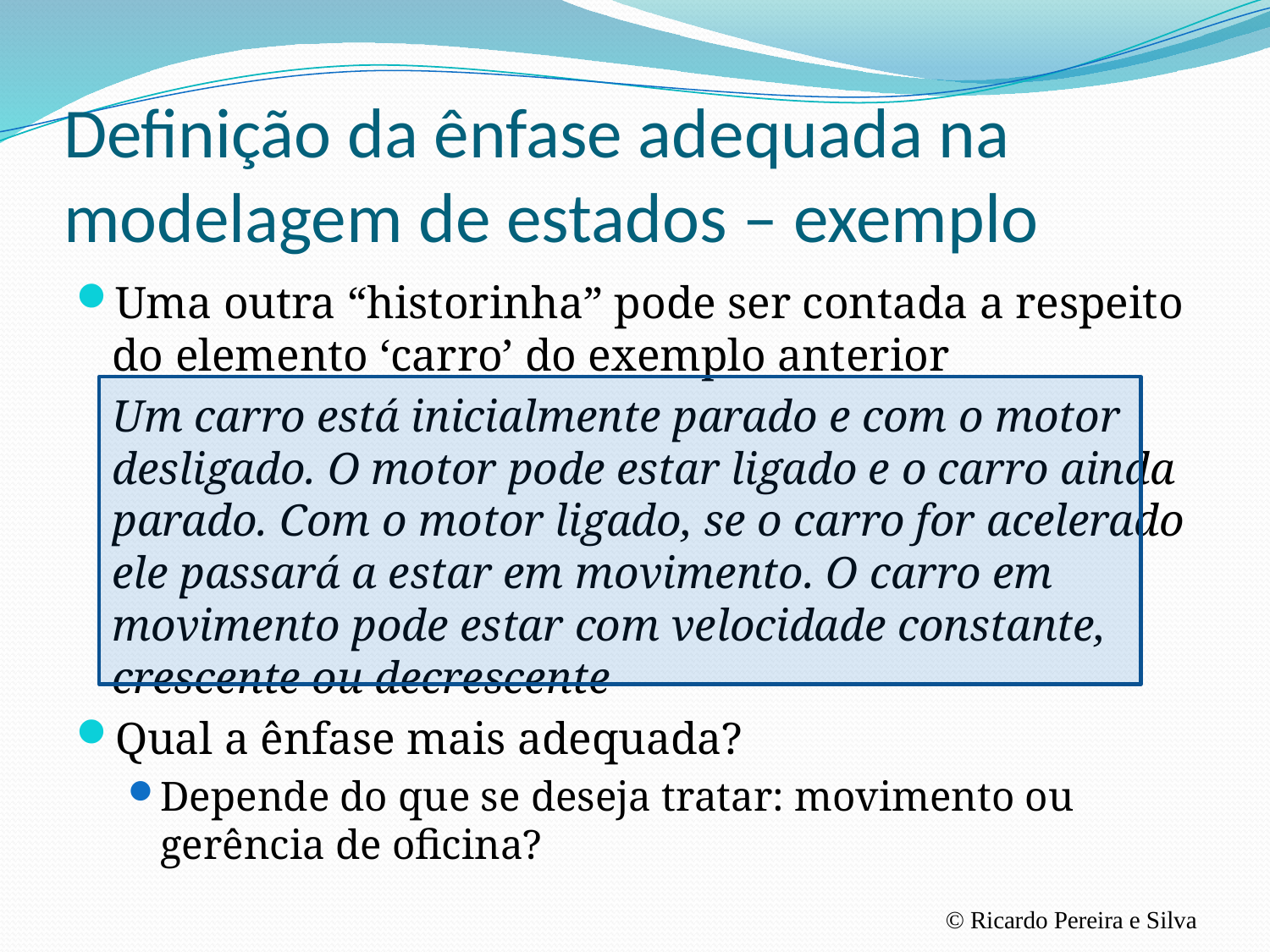

# Definição da ênfase adequada na modelagem de estados – exemplo
Uma outra “historinha” pode ser contada a respeito do elemento ‘carro’ do exemplo anterior
	Um carro está inicialmente parado e com o motor desligado. O motor pode estar ligado e o carro ainda parado. Com o motor ligado, se o carro for acelerado ele passará a estar em movimento. O carro em movimento pode estar com velocidade constante, crescente ou decrescente
Qual a ênfase mais adequada?
Depende do que se deseja tratar: movimento ou gerência de oficina?

© Ricardo Pereira e Silva